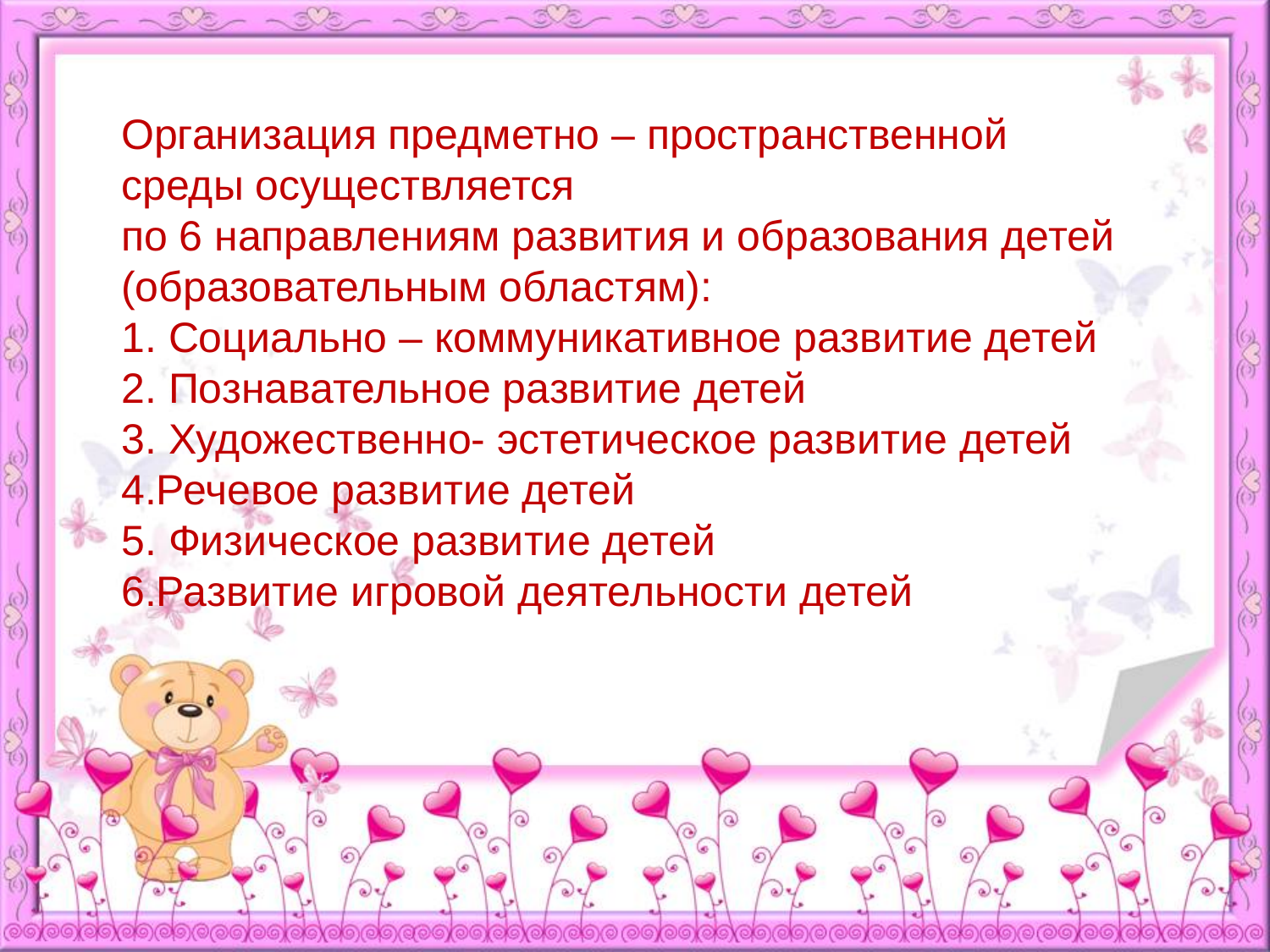

Организация предметно – пространственной среды осуществляется
по 6 направлениям развития и образования детей
(образовательным областям):
1. Социально – коммуникативное развитие детей
2. Познавательное развитие детей
3. Художественно- эстетическое развитие детей
4.Речевое развитие детей
5. Физическое развитие детей
6.Развитие игровой деятельности детей